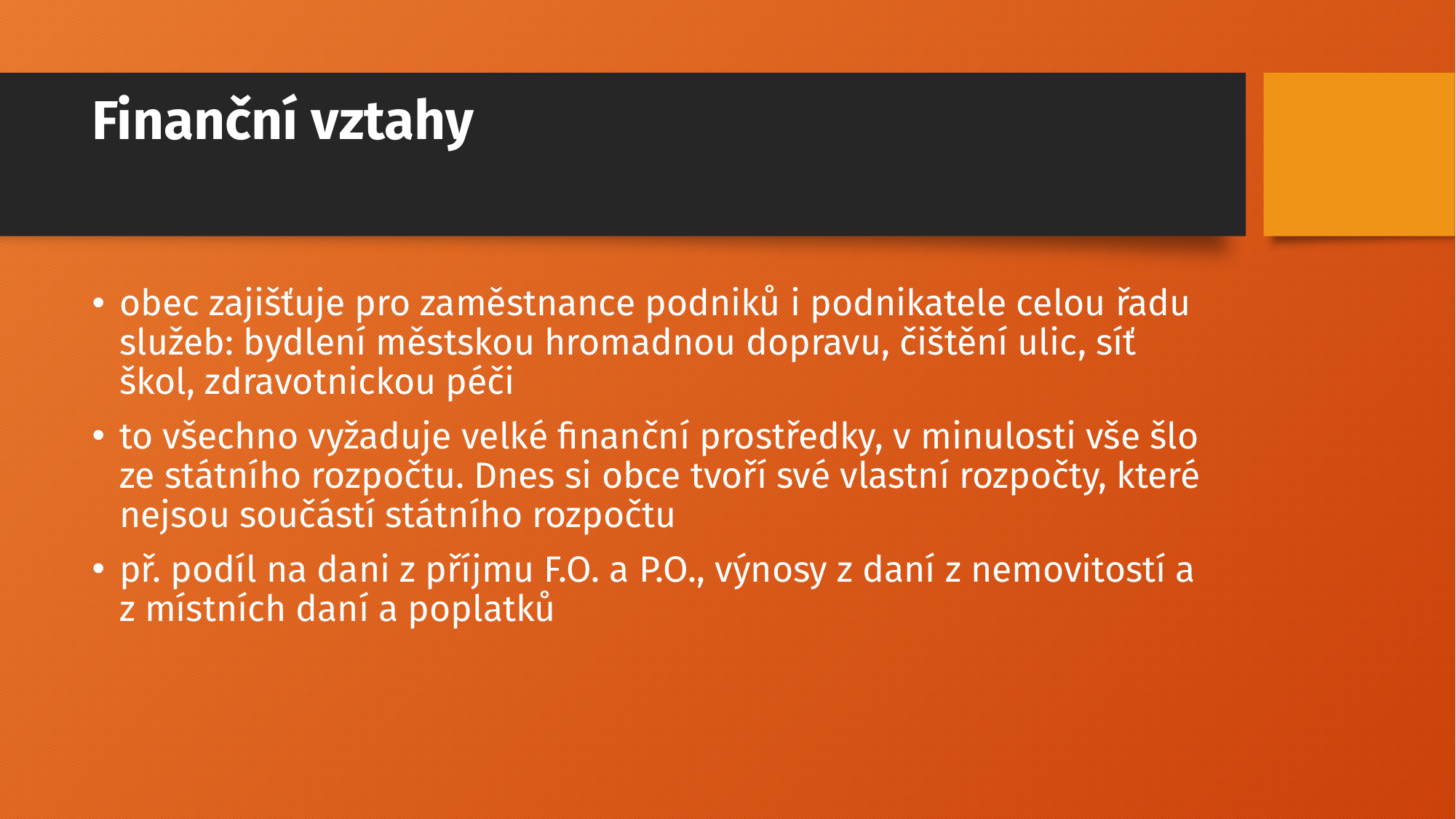

# Finanční vztahy
obec zajišťuje pro zaměstnance podniků i podnikatele celou řadu služeb: bydlení městskou hromadnou dopravu, čištění ulic, síť škol, zdravotnickou péči
to všechno vyžaduje velké finanční prostředky, v minulosti vše šlo ze státního rozpočtu. Dnes si obce tvoří své vlastní rozpočty, které nejsou součástí státního rozpočtu
př. podíl na dani z příjmu F.O. a P.O., výnosy z daní z nemovitostí a z místních daní a poplatků